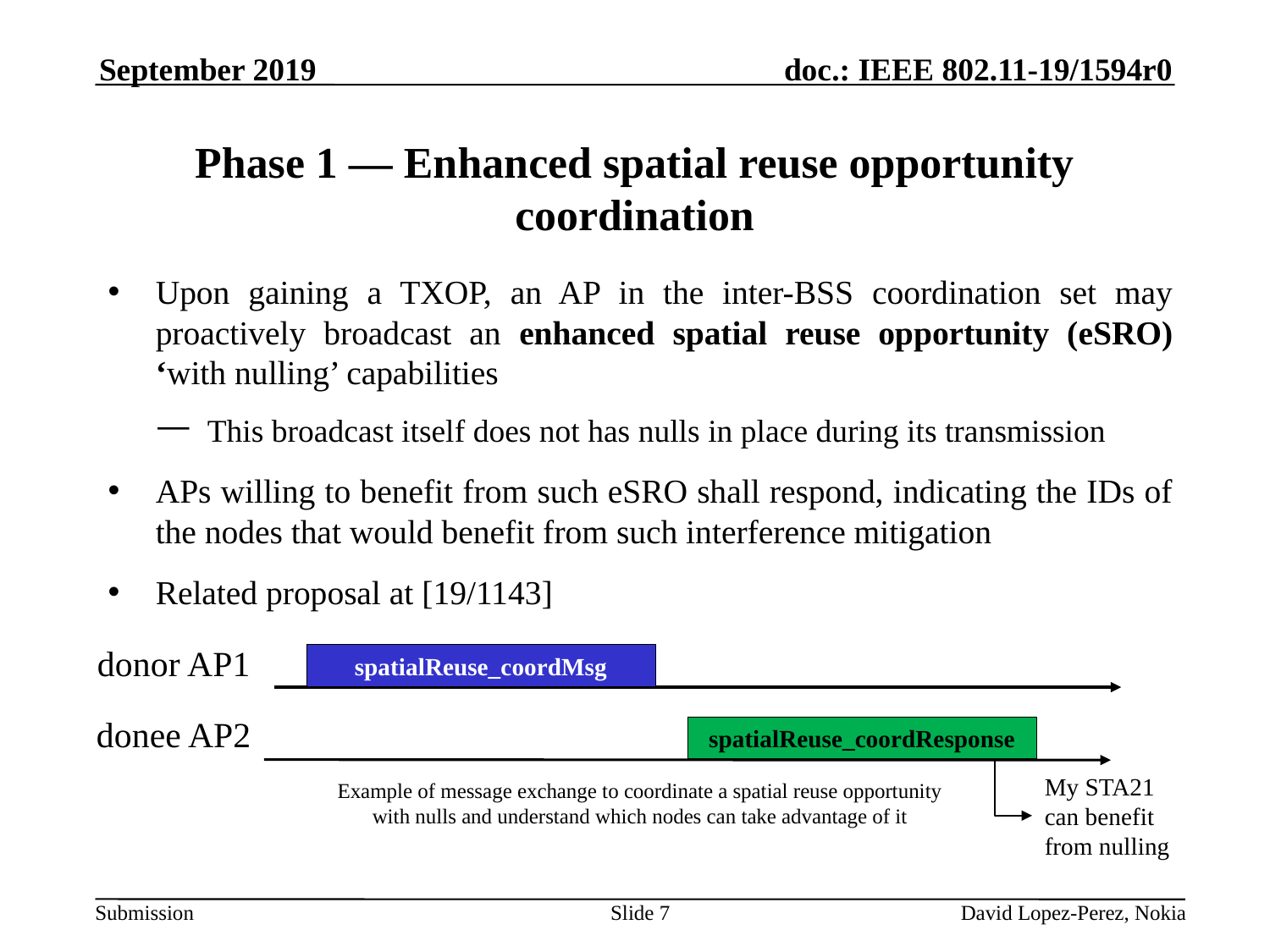

September 2019
# Phase 1 — Enhanced spatial reuse opportunity coordination
Upon gaining a TXOP, an AP in the inter-BSS coordination set may proactively broadcast an enhanced spatial reuse opportunity (eSRO) ‘with nulling’ capabilities
This broadcast itself does not has nulls in place during its transmission
APs willing to benefit from such eSRO shall respond, indicating the IDs of the nodes that would benefit from such interference mitigation
Related proposal at [19/1143]

donor AP1
spatialReuse_coordMsg
donee AP2
spatialReuse_coordResponse
My STA21 can benefit from nulling
Example of message exchange to coordinate a spatial reuse opportunity with nulls and understand which nodes can take advantage of it
Slide 7
 David Lopez-Perez, Nokia